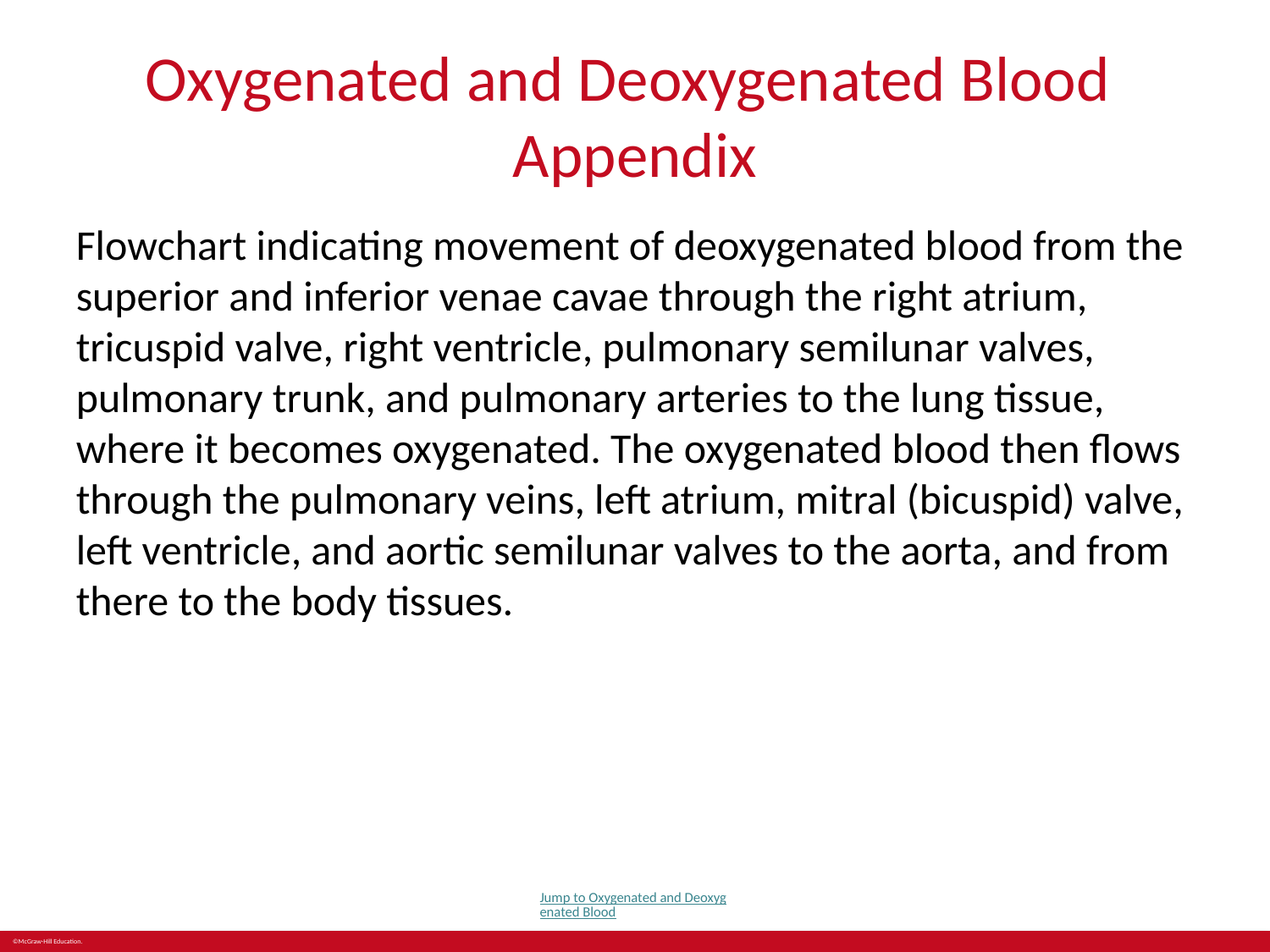

# Oxygenated and Deoxygenated Blood Appendix
Flowchart indicating movement of deoxygenated blood from the superior and inferior venae cavae through the right atrium, tricuspid valve, right ventricle, pulmonary semilunar valves, pulmonary trunk, and pulmonary arteries to the lung tissue, where it becomes oxygenated. The oxygenated blood then flows through the pulmonary veins, left atrium, mitral (bicuspid) valve, left ventricle, and aortic semilunar valves to the aorta, and from there to the body tissues.
Jump to Oxygenated and Deoxygenated Blood